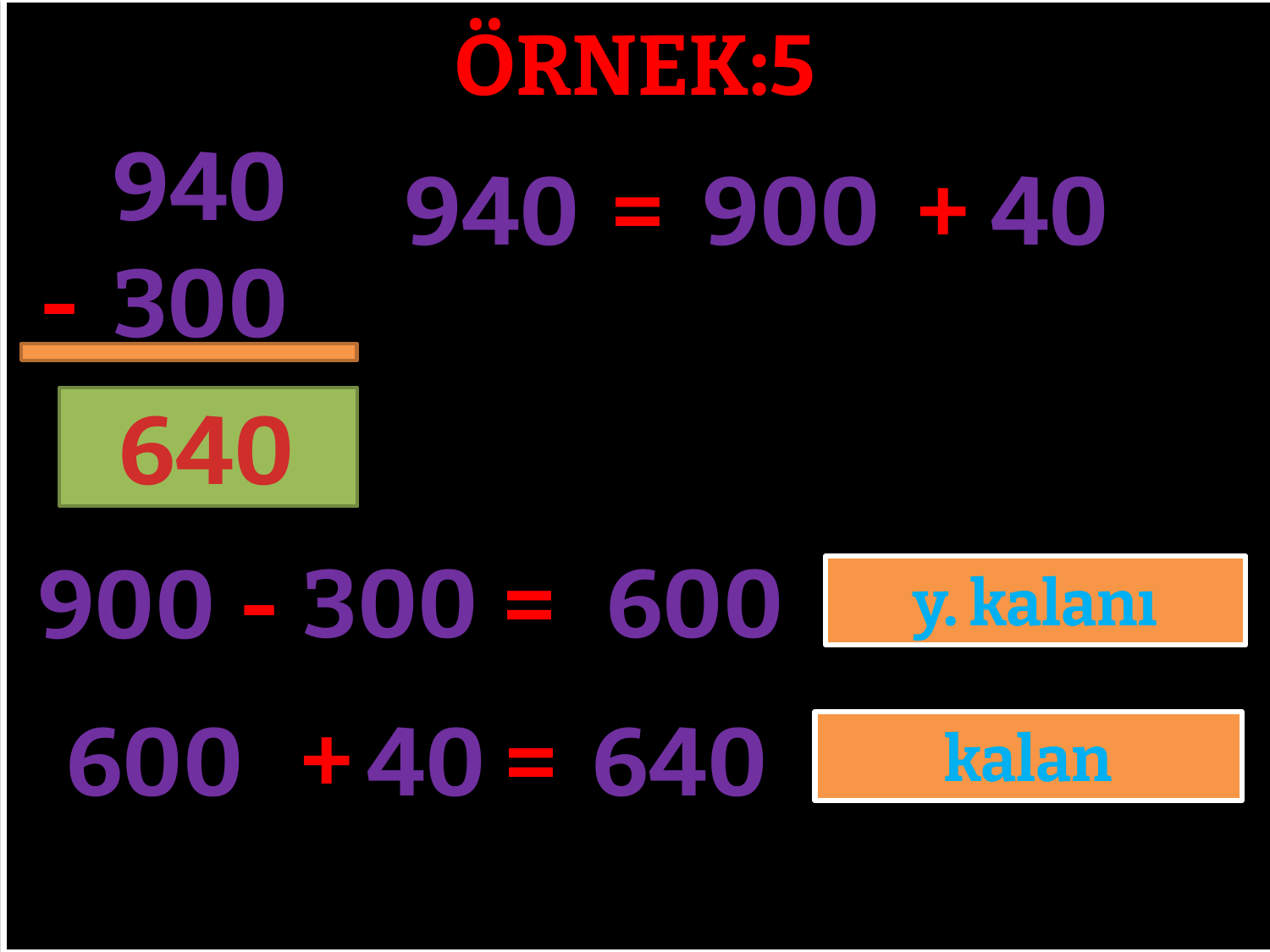

ÖRNEK:5
940
940
=
900
+
40
-
300
#

640

300
600
900
-
=
y. kalanı
+
600
40
=
640
kalan